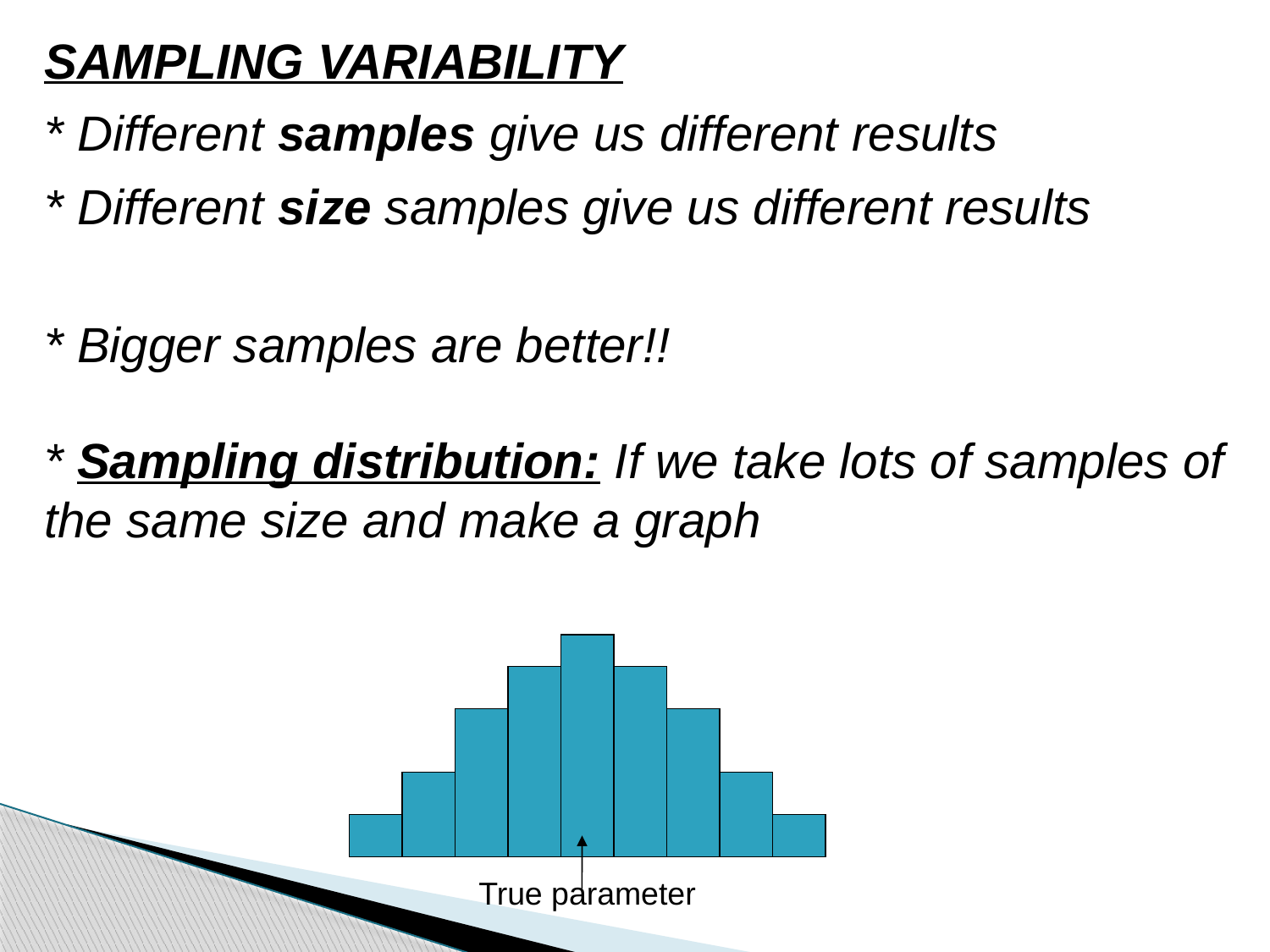

SAMPLING VARIABILITY
* Different samples give us different results
* Different size samples give us different results
* Bigger samples are better!!
* Sampling distribution: If we take lots of samples of the same size and make a graph

True parameter